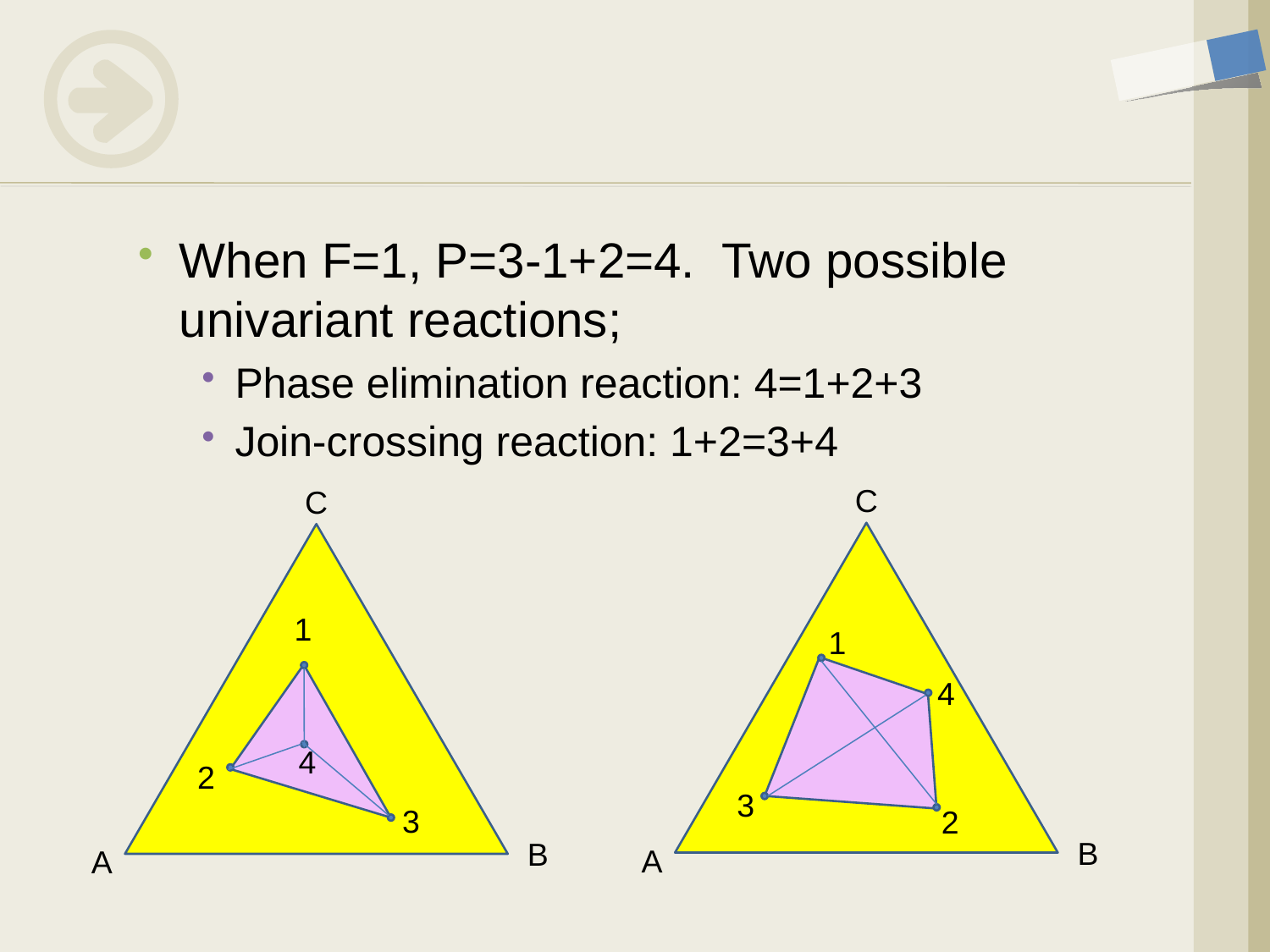

When F=1, P=3-1+2=4.  Two possible univariant reactions;
Phase elimination reaction: 4=1+2+3
Join-crossing reaction: 1+2=3+4
C
C

1
1

4

4

2

3

3
2

B
B
A
A